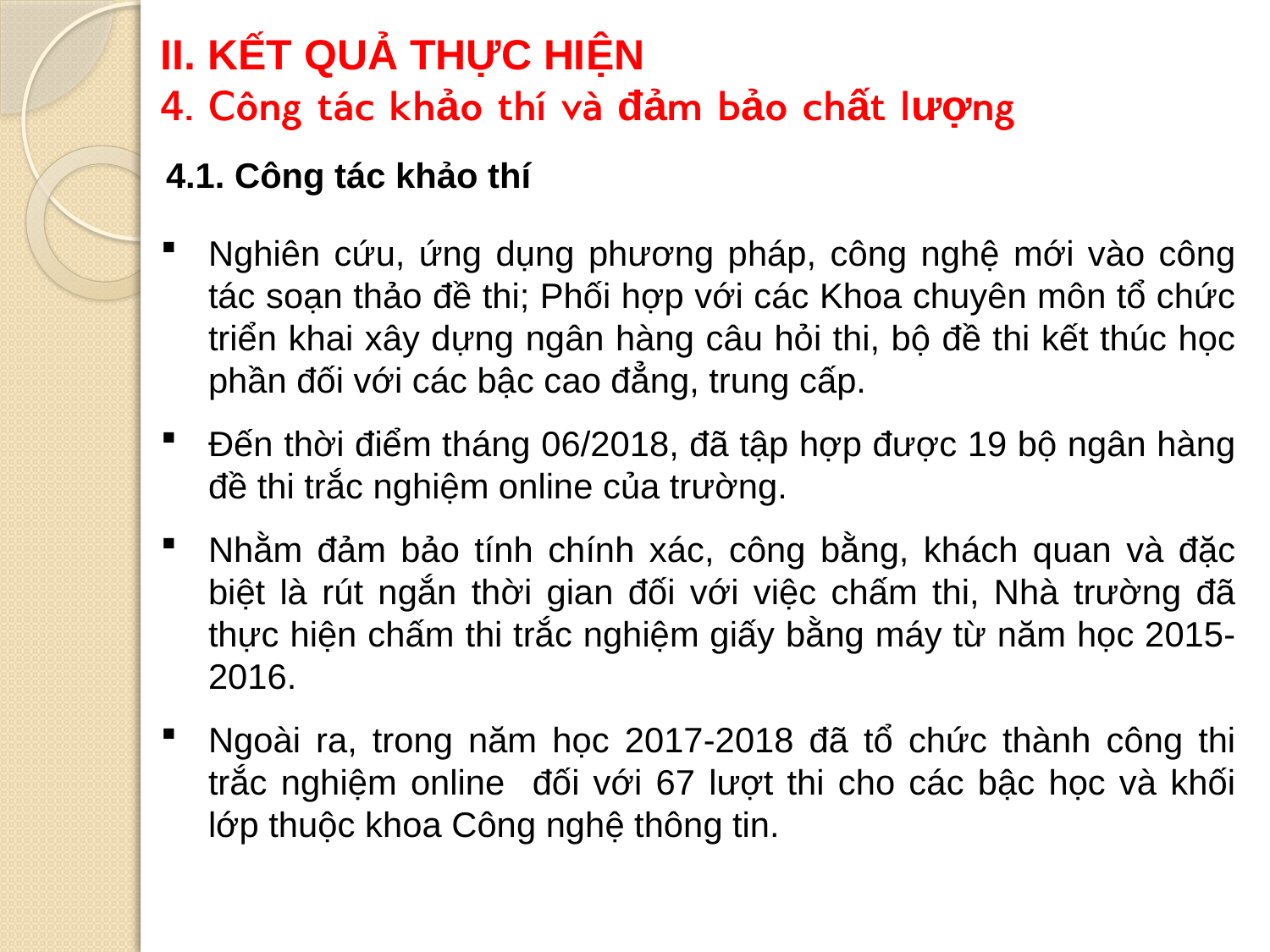

II. KẾT QUẢ THỰC HIỆN
4. Công tác khảo thí và đảm bảo chất lượng
4.1. Công tác khảo thí
Nghiên cứu, ứng dụng phương pháp, công nghệ mới vào công tác soạn thảo đề thi; Phối hợp với các Khoa chuyên môn tổ chức triển khai xây dựng ngân hàng câu hỏi thi, bộ đề thi kết thúc học phần đối với các bậc cao đẳng, trung cấp.
Đến thời điểm tháng 06/2018, đã tập hợp được 19 bộ ngân hàng đề thi trắc nghiệm online của trường.
Nhằm đảm bảo tính chính xác, công bằng, khách quan và đặc biệt là rút ngắn thời gian đối với việc chấm thi, Nhà trường đã thực hiện chấm thi trắc nghiệm giấy bằng máy từ năm học 2015-2016.
Ngoài ra, trong năm học 2017-2018 đã tổ chức thành công thi trắc nghiệm online  đối với 67 lượt thi cho các bậc học và khối lớp thuộc khoa Công nghệ thông tin.